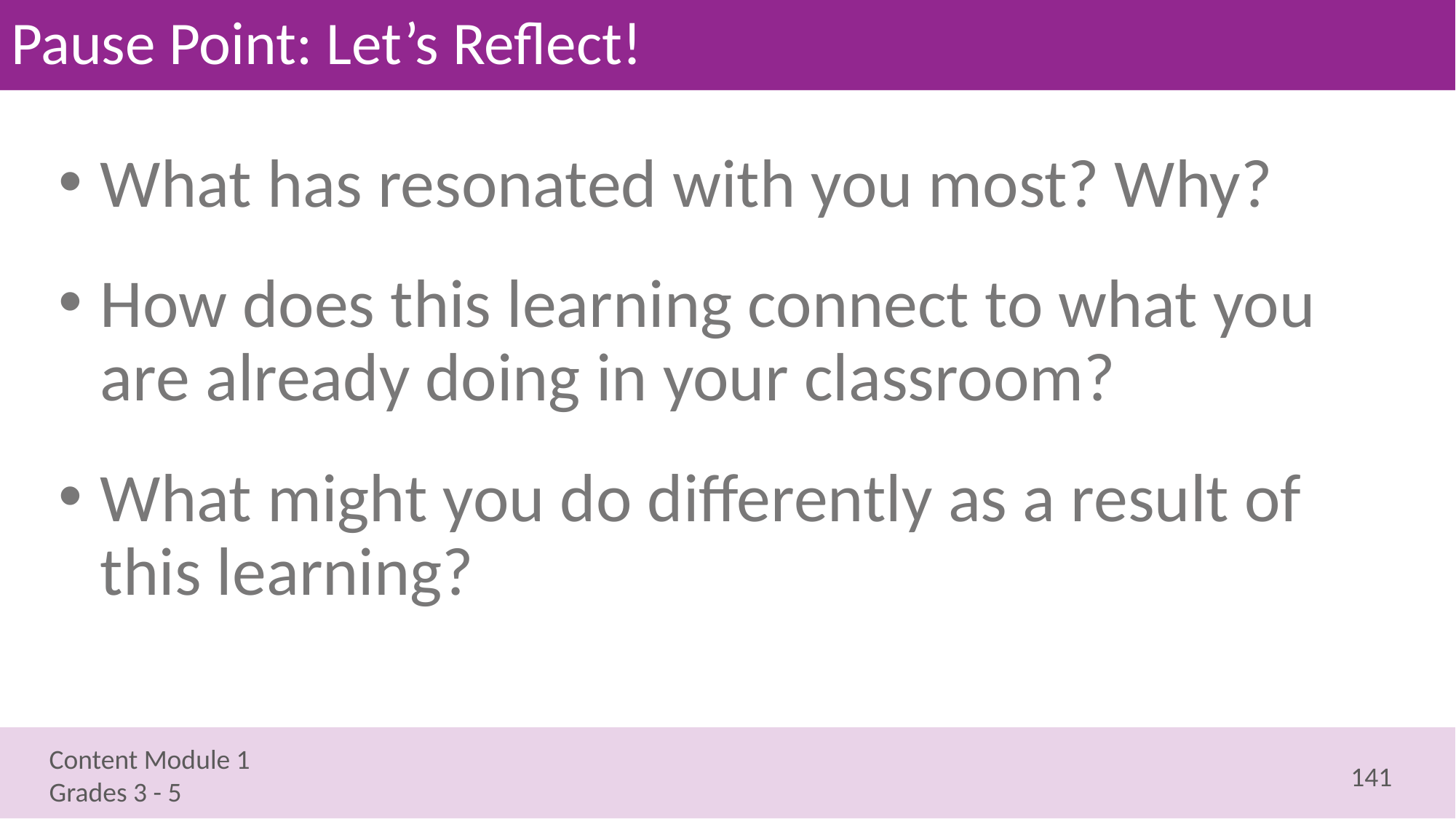

# Pause Point: Let’s Reflect!
What has resonated with you most? Why?

How does this learning connect to what you are already doing in your classroom?

What might you do differently as a result of this learning?
141